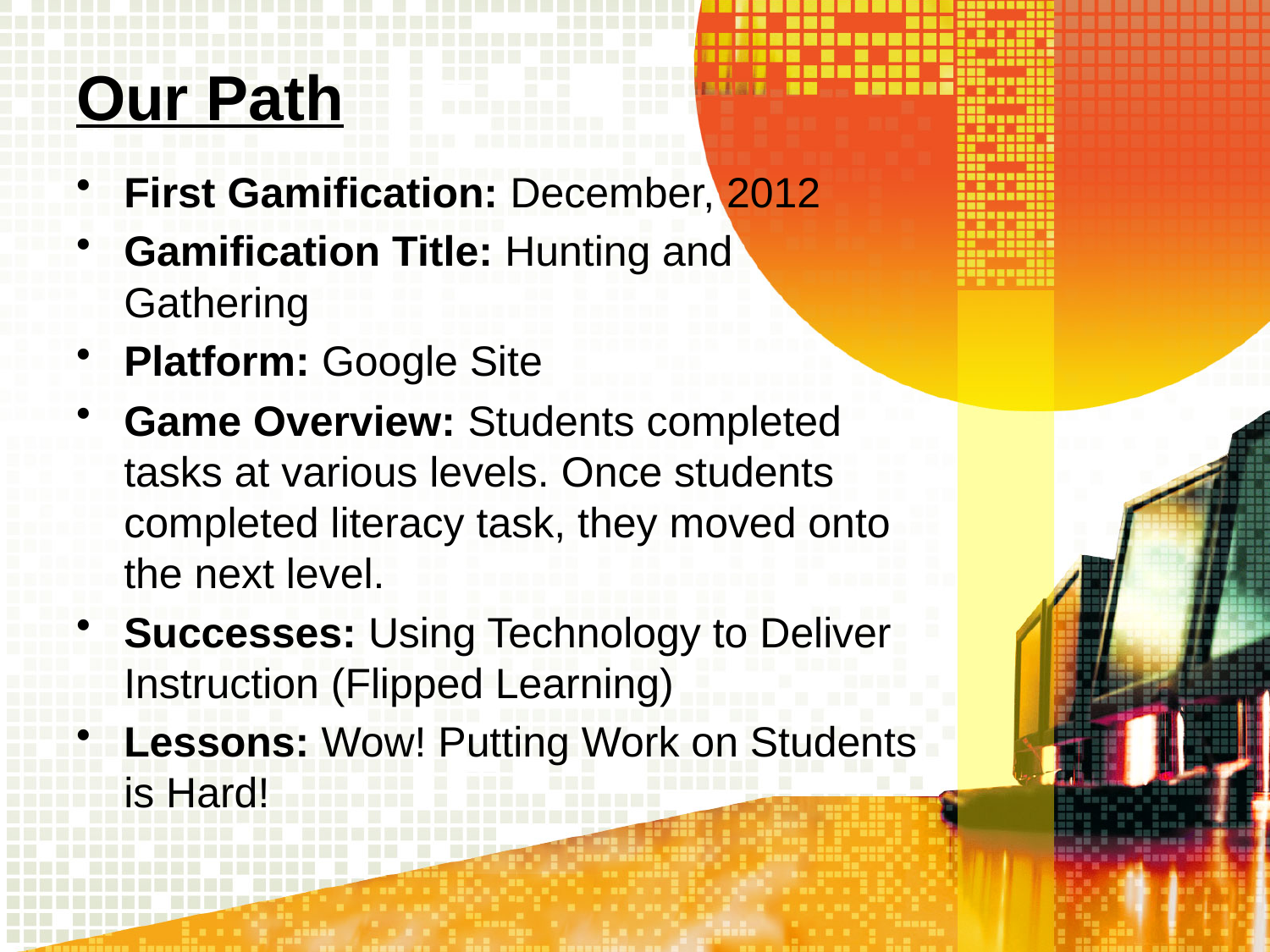

# Our Path
First Gamification: December, 2012
Gamification Title: Hunting and Gathering
Platform: Google Site
Game Overview: Students completed tasks at various levels. Once students completed literacy task, they moved onto the next level.
Successes: Using Technology to Deliver Instruction (Flipped Learning)
Lessons: Wow! Putting Work on Students is Hard!